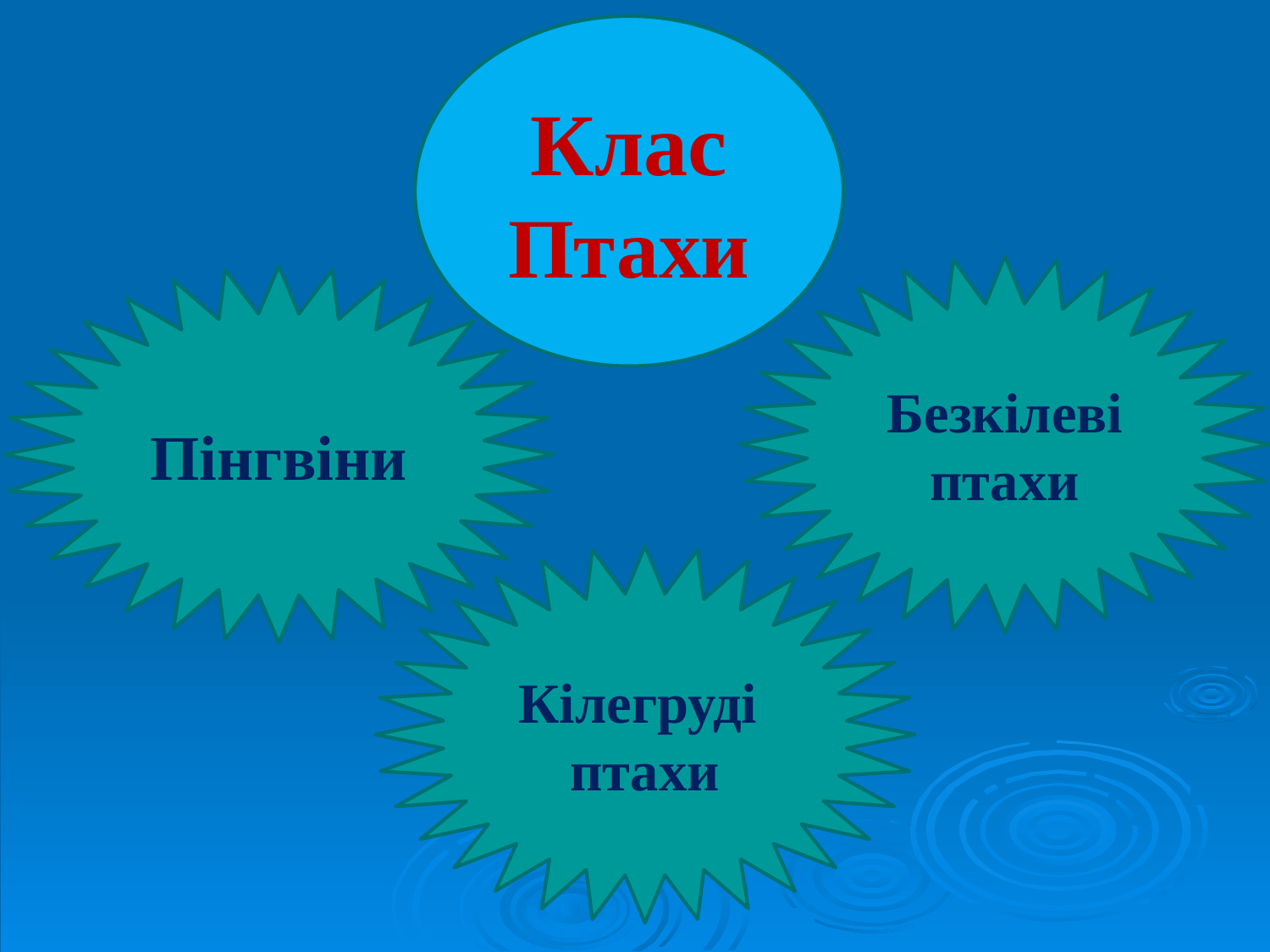

Клас Птахи
Безкілеві птахи
Пінгвіни
Кілегруді
птахи